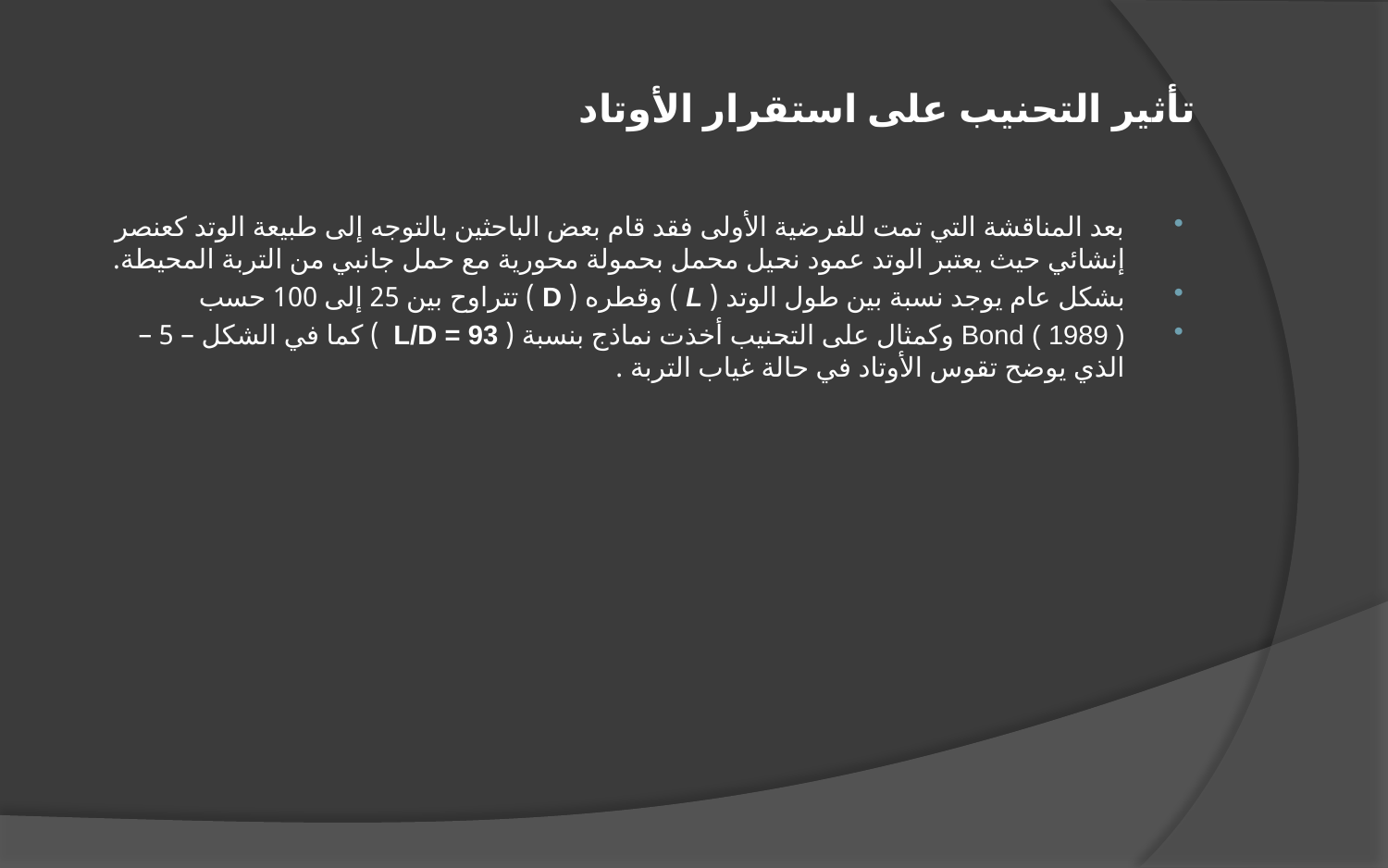

# تأثير التحنيب على استقرار الأوتاد
بعد المناقشة التي تمت للفرضية الأولى فقد قام بعض الباحثين بالتوجه إلى طبيعة الوتد كعنصر إنشائي حيث يعتبر الوتد عمود نحيل محمل بحمولة محورية مع حمل جانبي من التربة المحيطة.
بشكل عام يوجد نسبة بين طول الوتد ( L ) وقطره ( D ) تتراوح بين 25 إلى 100 حسب
Bond ( 1989 ) وكمثال على التحنيب أخذت نماذج بنسبة ( L/D = 93  ) كما في الشكل – 5 – الذي يوضح تقوس الأوتاد في حالة غياب التربة .